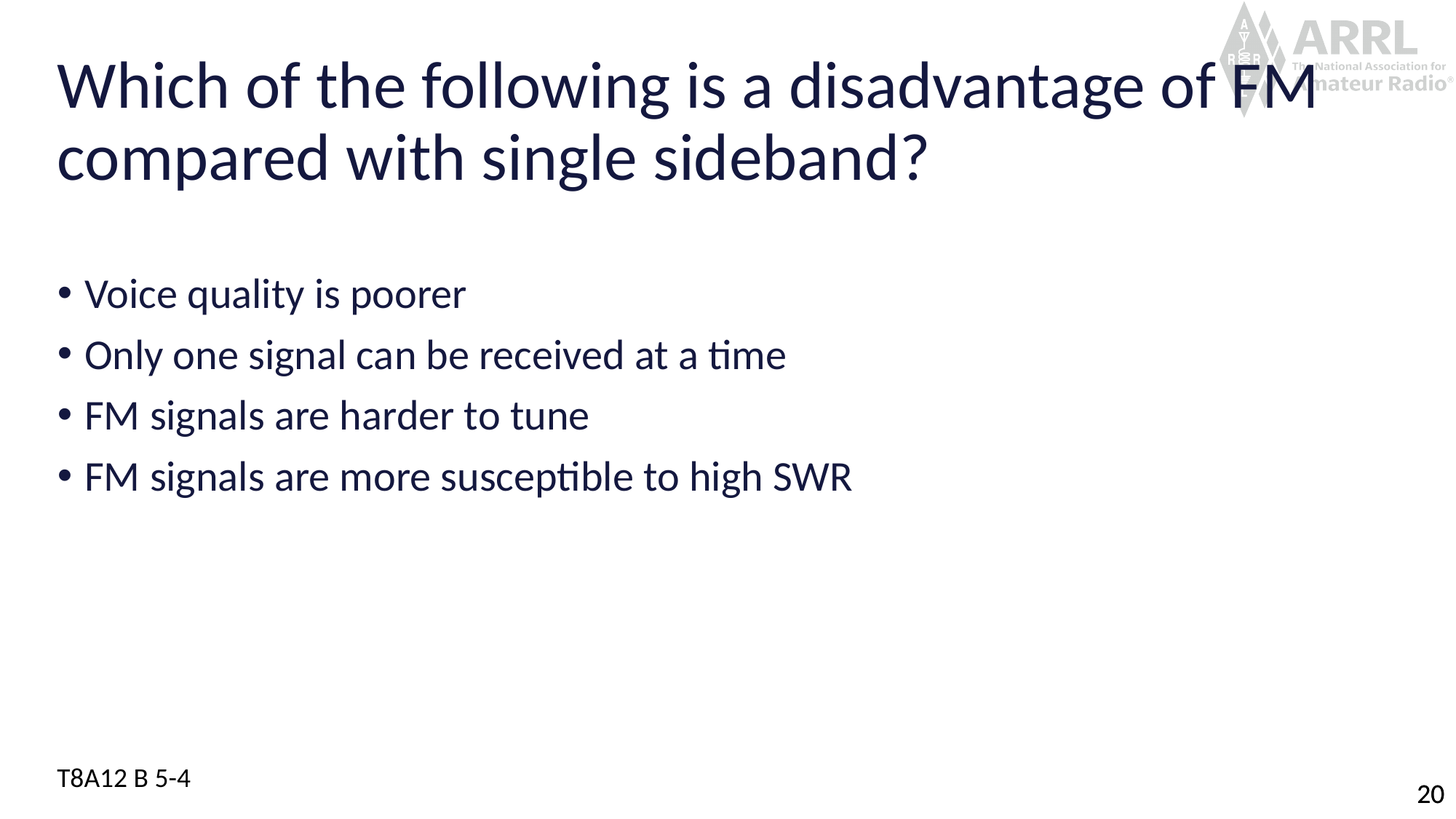

# Which of the following is a disadvantage of FM compared with single sideband?
Voice quality is poorer
Only one signal can be received at a time
FM signals are harder to tune
FM signals are more susceptible to high SWR
T8A12 B 5-4